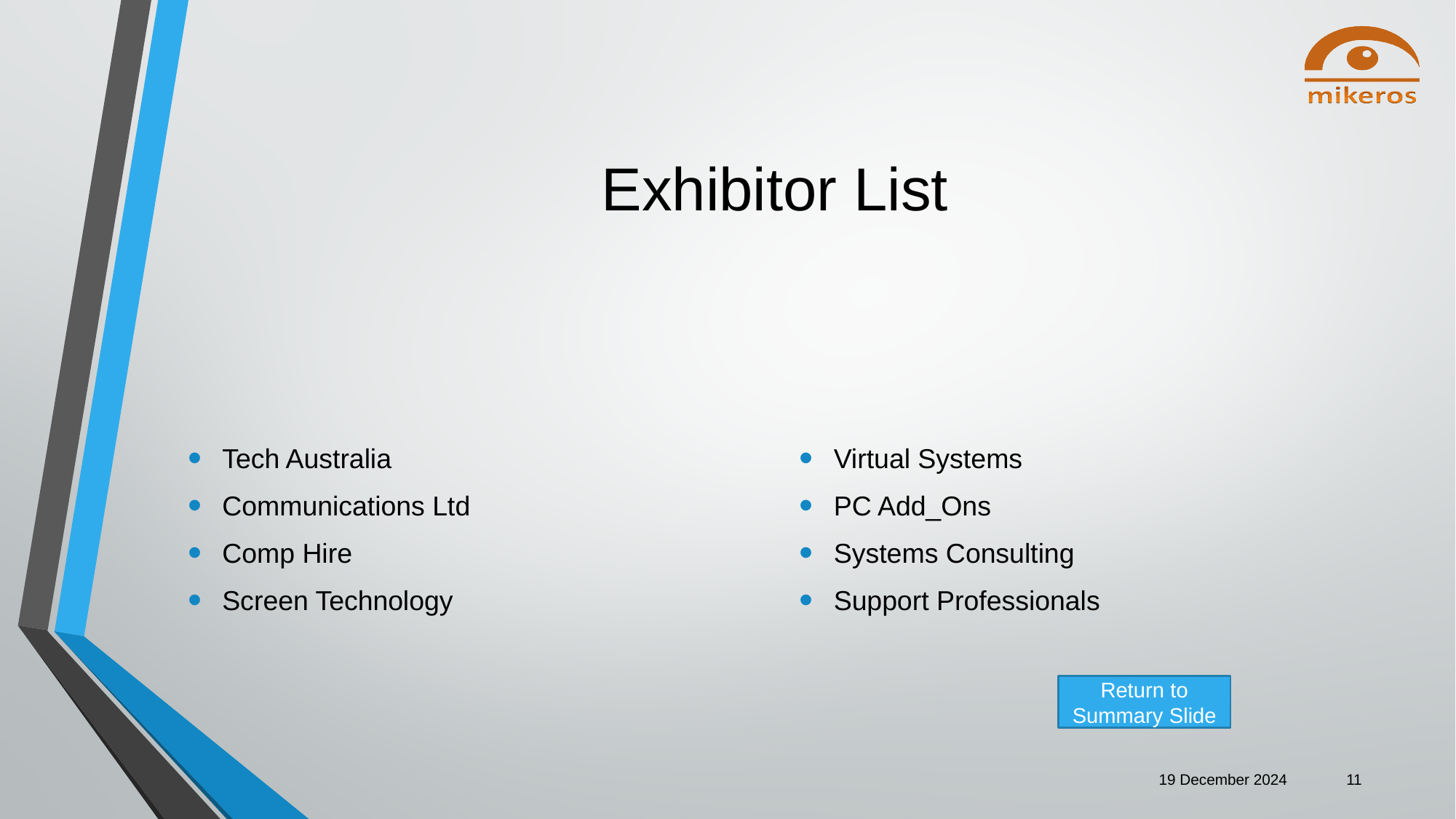

# Exhibitor List

Tech Australia
Communications Ltd
Comp Hire
Screen Technology

Virtual Systems
PC Add_Ons
Systems Consulting
Support Professionals
Return to Summary Slide
19 December 2024
11